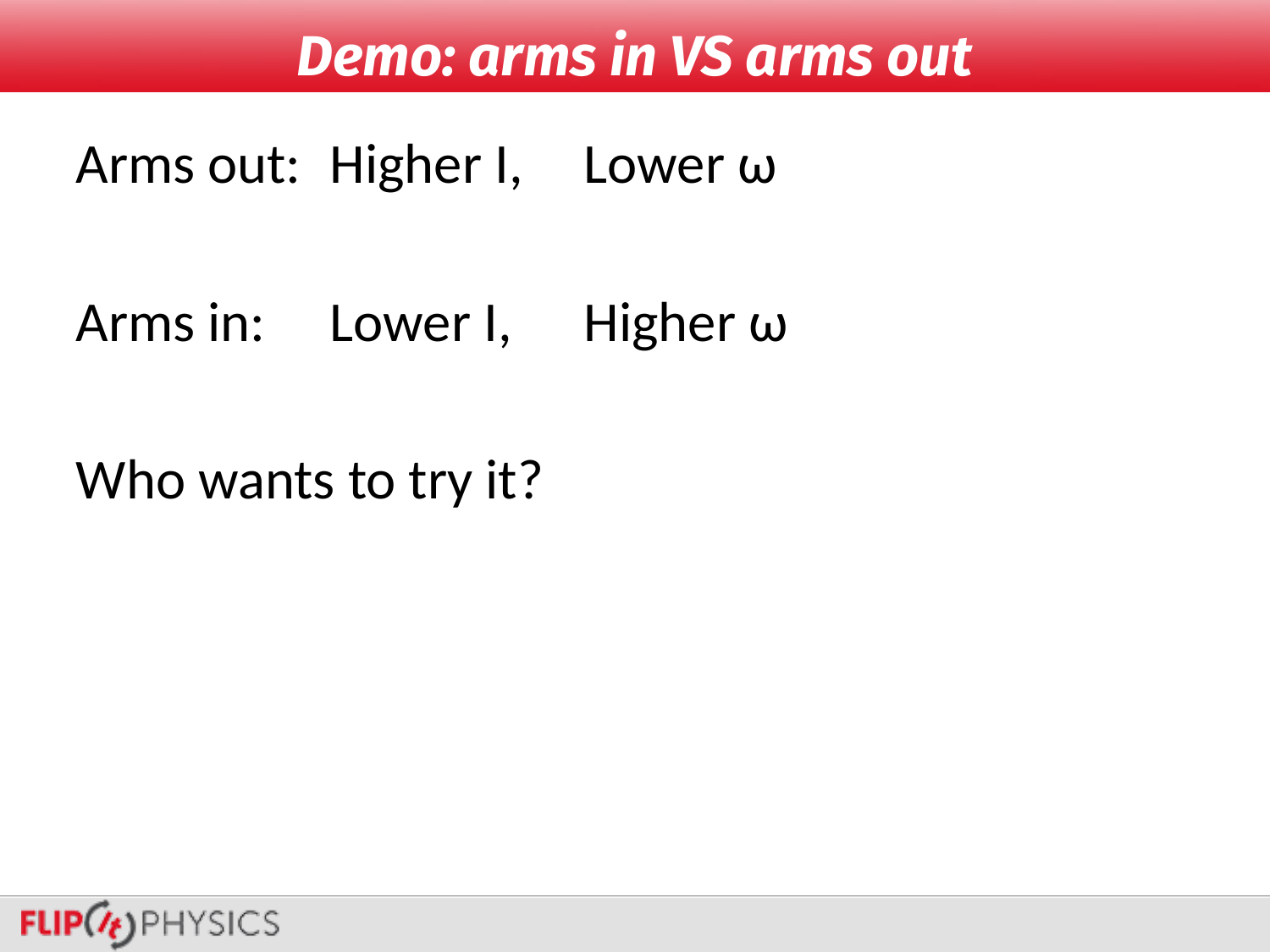

# Demo: arms in VS arms out
Arms out:  	Higher I, 	Lower ω

Arms in:  	Lower I, 	Higher ω

Who wants to try it?